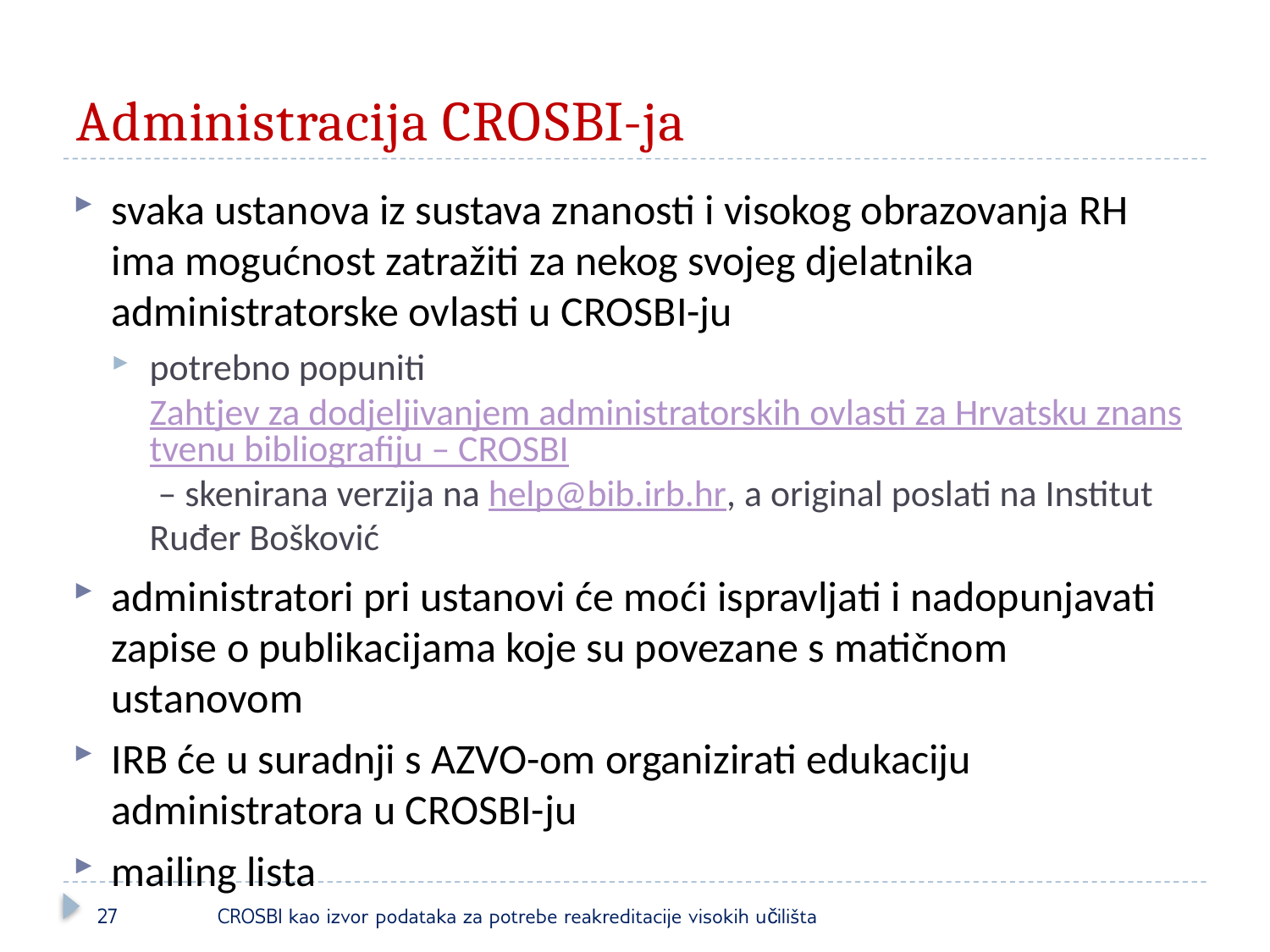

# Administracija CROSBI-ja
svaka ustanova iz sustava znanosti i visokog obrazovanja RH ima mogućnost zatražiti za nekog svojeg djelatnika administratorske ovlasti u CROSBI-ju
potrebno popuniti Zahtjev za dodjeljivanjem administratorskih ovlasti za Hrvatsku znanstvenu bibliografiju – CROSBI – skenirana verzija na help@bib.irb.hr, a original poslati na Institut Ruđer Bošković
administratori pri ustanovi će moći ispravljati i nadopunjavati zapise o publikacijama koje su povezane s matičnom ustanovom
IRB će u suradnji s AZVO-om organizirati edukaciju administratora u CROSBI-ju
mailing lista
27
CROSBI kao izvor podataka za potrebe reakreditacije visokih učilišta